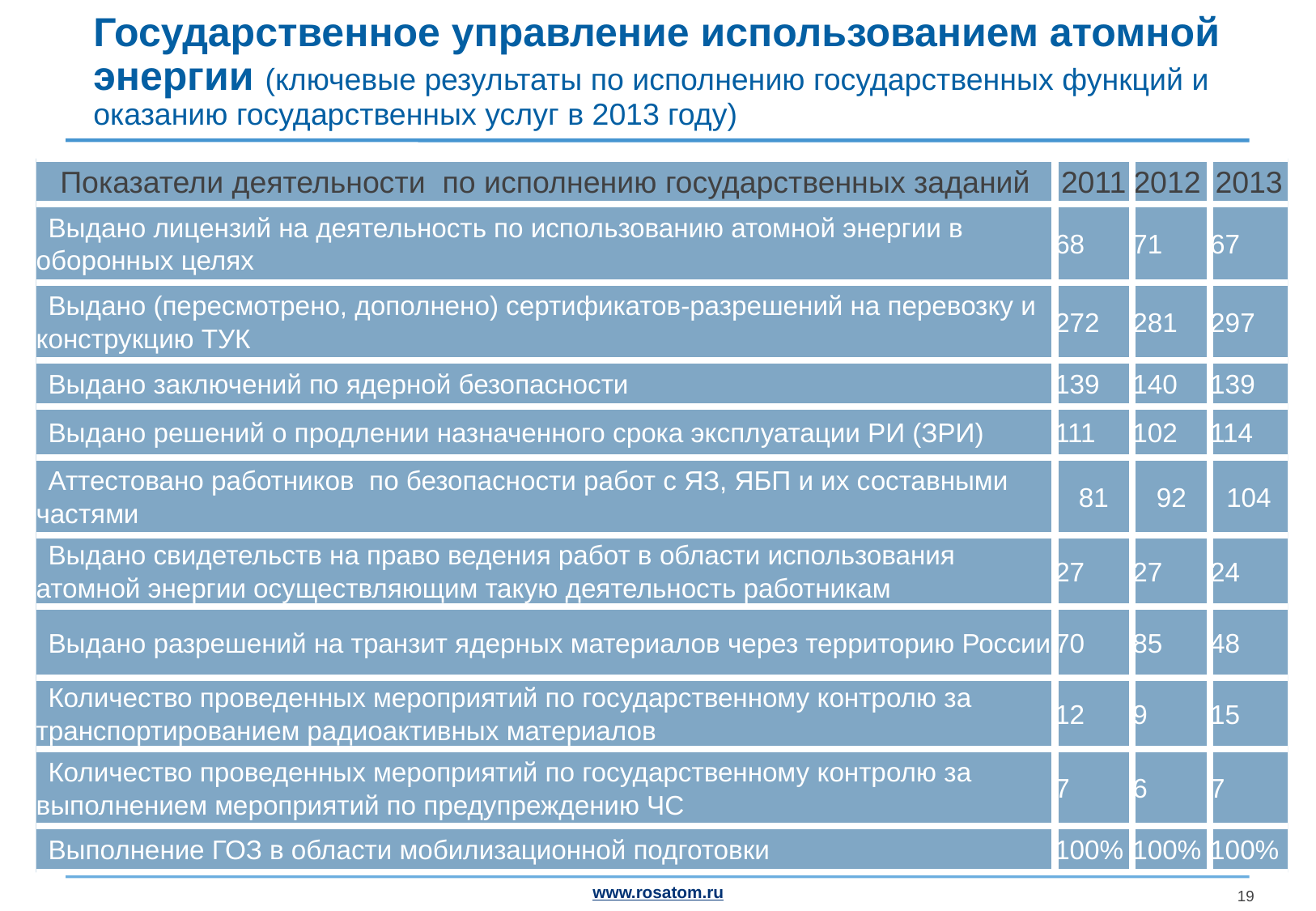

# Государственное управление использованием атомной энергии (ключевые результаты по исполнению государственных функций и оказанию государственных услуг в 2013 году)

| Показатели деятельности по исполнению государственных заданий | 2011 | 2012 | 2013 |
| --- | --- | --- | --- |
| Выдано лицензий на деятельность по использованию атомной энергии в оборонных целях | 68 | 71 | 67 |
| Выдано (пересмотрено, дополнено) сертификатов-разрешений на перевозку и конструкцию ТУК | 272 | 281 | 297 |
| Выдано заключений по ядерной безопасности | 139 | 140 | 139 |
| Выдано решений о продлении назначенного срока эксплуатации РИ (ЗРИ) | 111 | 102 | 114 |
| Аттестовано работников по безопасности работ с ЯЗ, ЯБП и их составными частями | 81 | 92 | 104 |
| Выдано свидетельств на право ведения работ в области использования атомной энергии осуществляющим такую деятельность работникам | 27 | 27 | 24 |
| Выдано разрешений на транзит ядерных материалов через территорию России | 70 | 85 | 48 |
| Количество проведенных мероприятий по государственному контролю за транспортированием радиоактивных материалов | 12 | 9 | 15 |
| Количество проведенных мероприятий по государственному контролю за выполнением мероприятий по предупреждению ЧС | 7 | 6 | 7 |
| Выполнение ГОЗ в области мобилизационной подготовки | 100% | 100% | 100% |